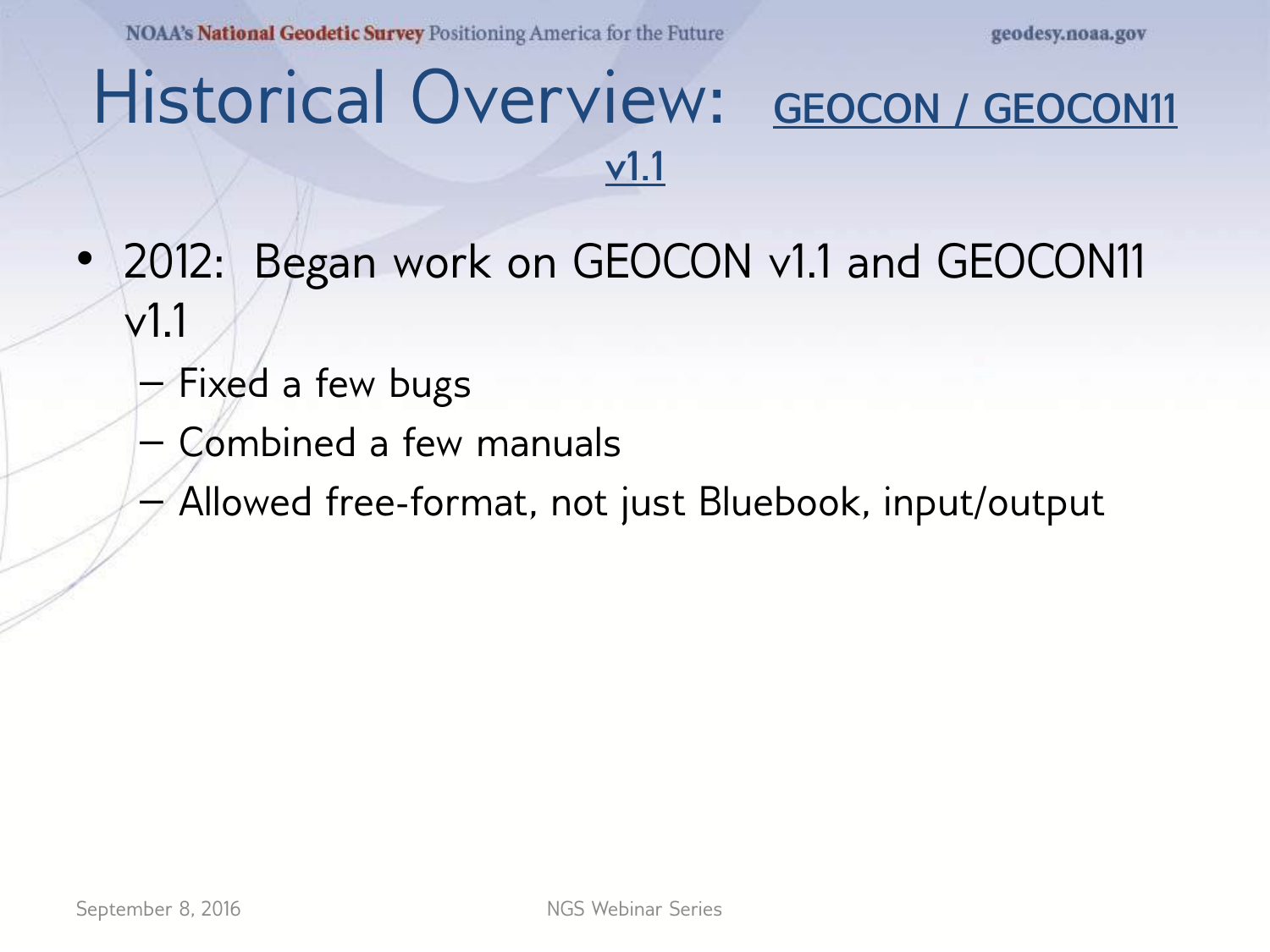

# Historical Overview:  GEOCON / GEOCON11 v1.1
2012:  Began work on GEOCON v1.1 and GEOCON11 v1.1
Fixed a few bugs
Combined a few manuals
Allowed free-format, not just Bluebook, input/output
September 8, 2016
NGS Webinar Series